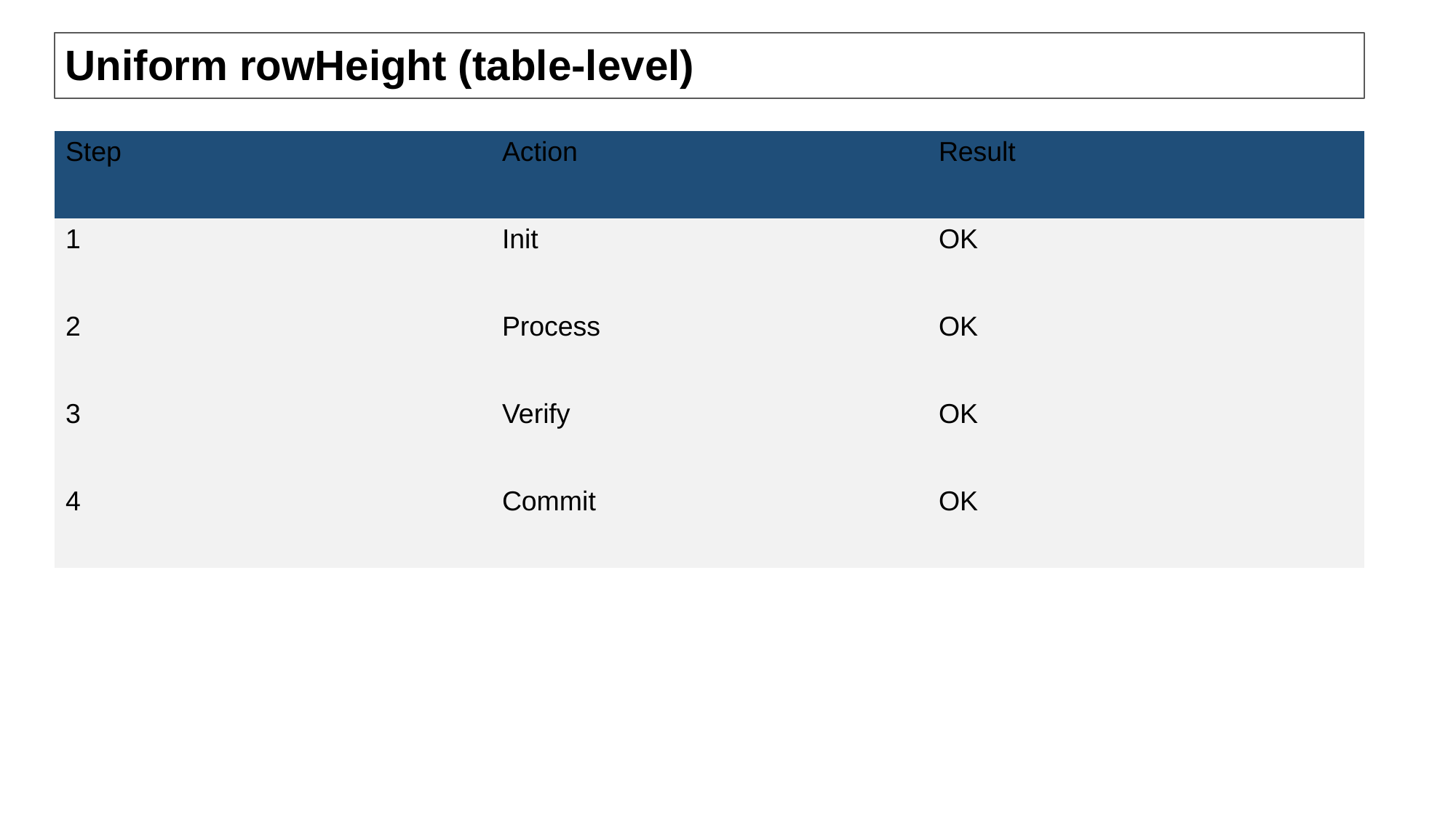

Uniform rowHeight (table-level)
| Step | Action | Result |
| --- | --- | --- |
| 1 | Init | OK |
| 2 | Process | OK |
| 3 | Verify | OK |
| 4 | Commit | OK |